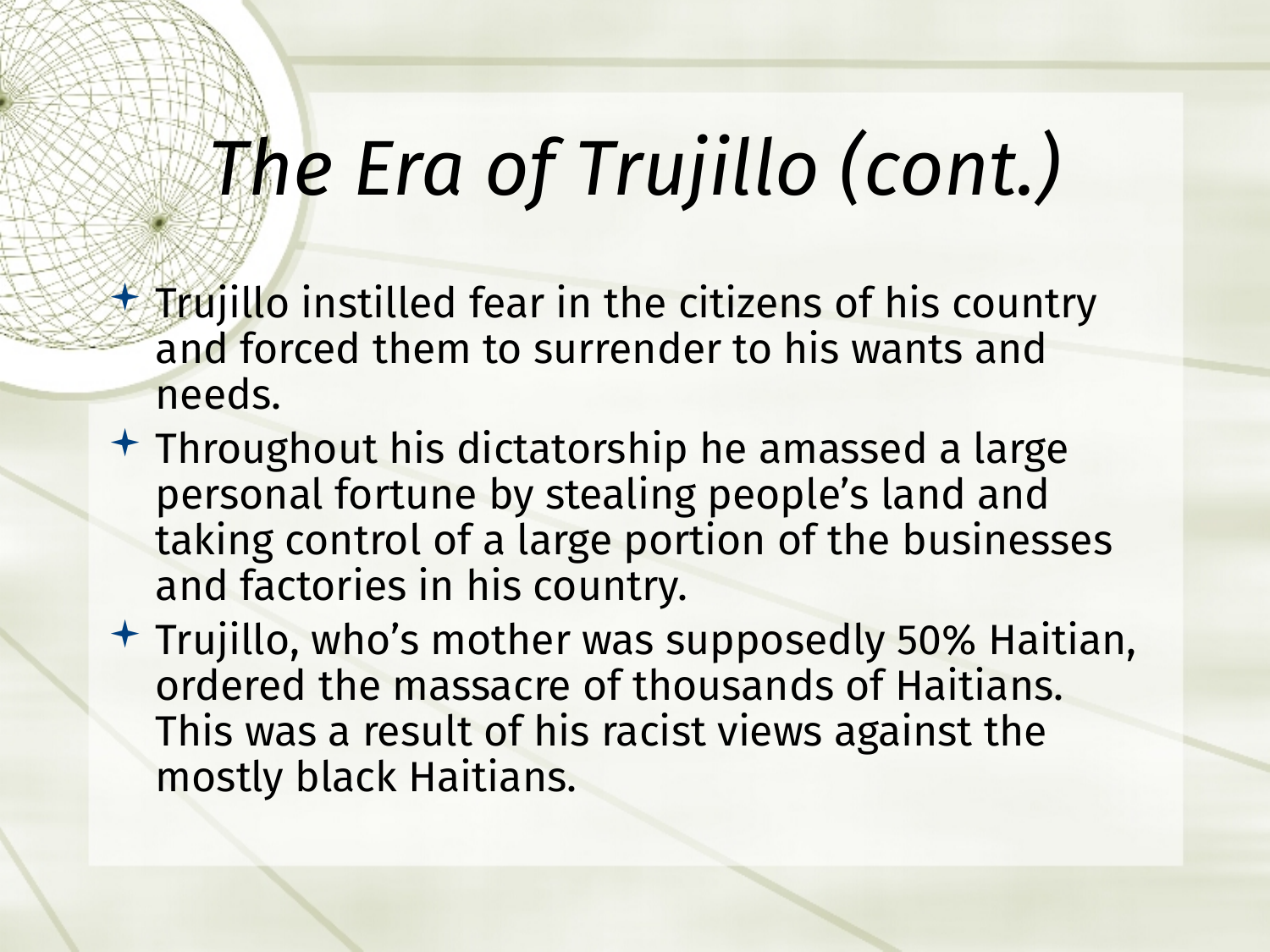

# The Era of Trujillo (cont.)
Trujillo instilled fear in the citizens of his country and forced them to surrender to his wants and needs.
Throughout his dictatorship he amassed a large personal fortune by stealing people’s land and taking control of a large portion of the businesses and factories in his country.
Trujillo, who’s mother was supposedly 50% Haitian, ordered the massacre of thousands of Haitians.  This was a result of his racist views against the mostly black Haitians.